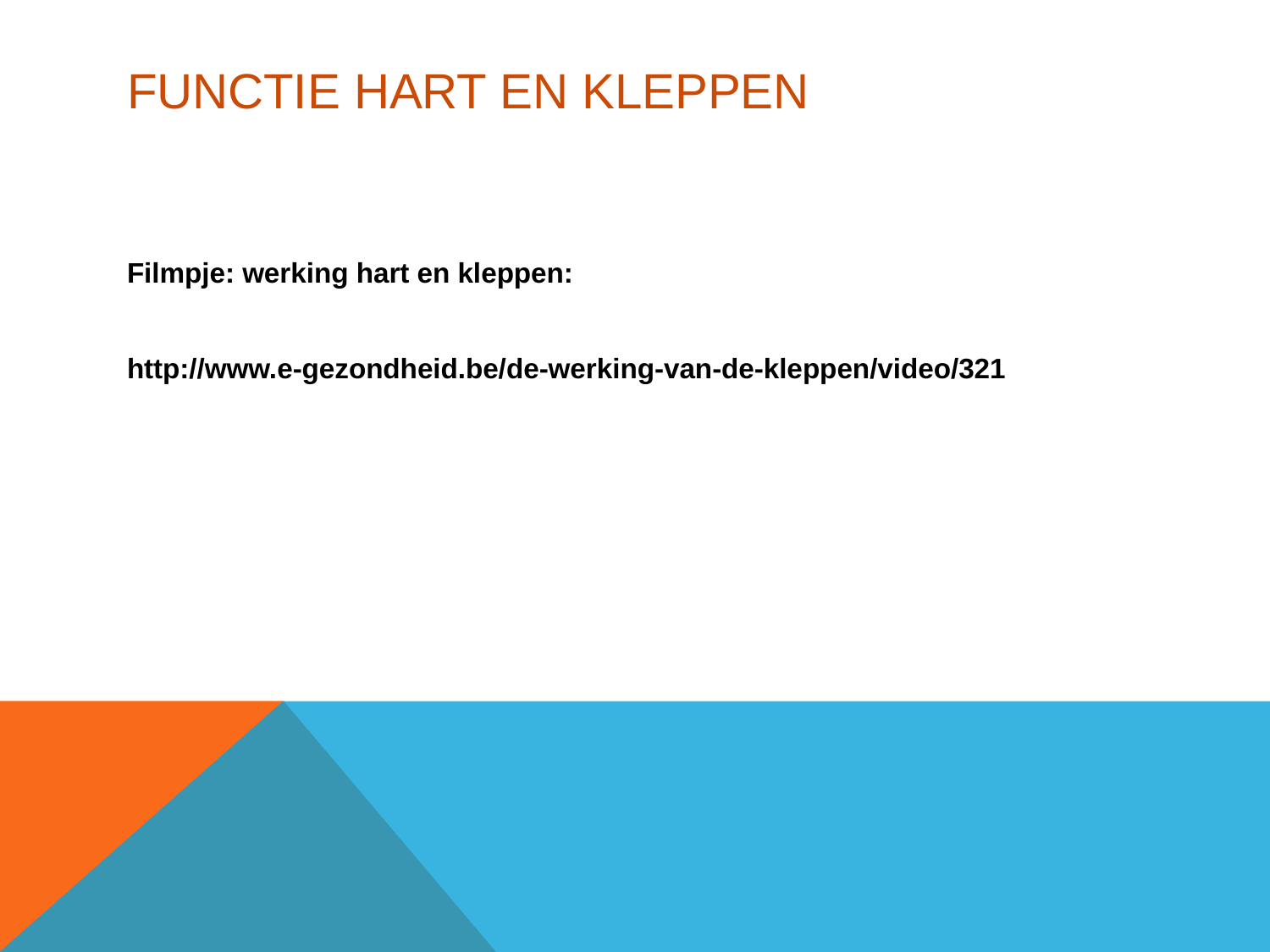

# Functie hart en kleppen

Filmpje: werking hart en kleppen:

http://www.e-gezondheid.be/de-werking-van-de-kleppen/video/321